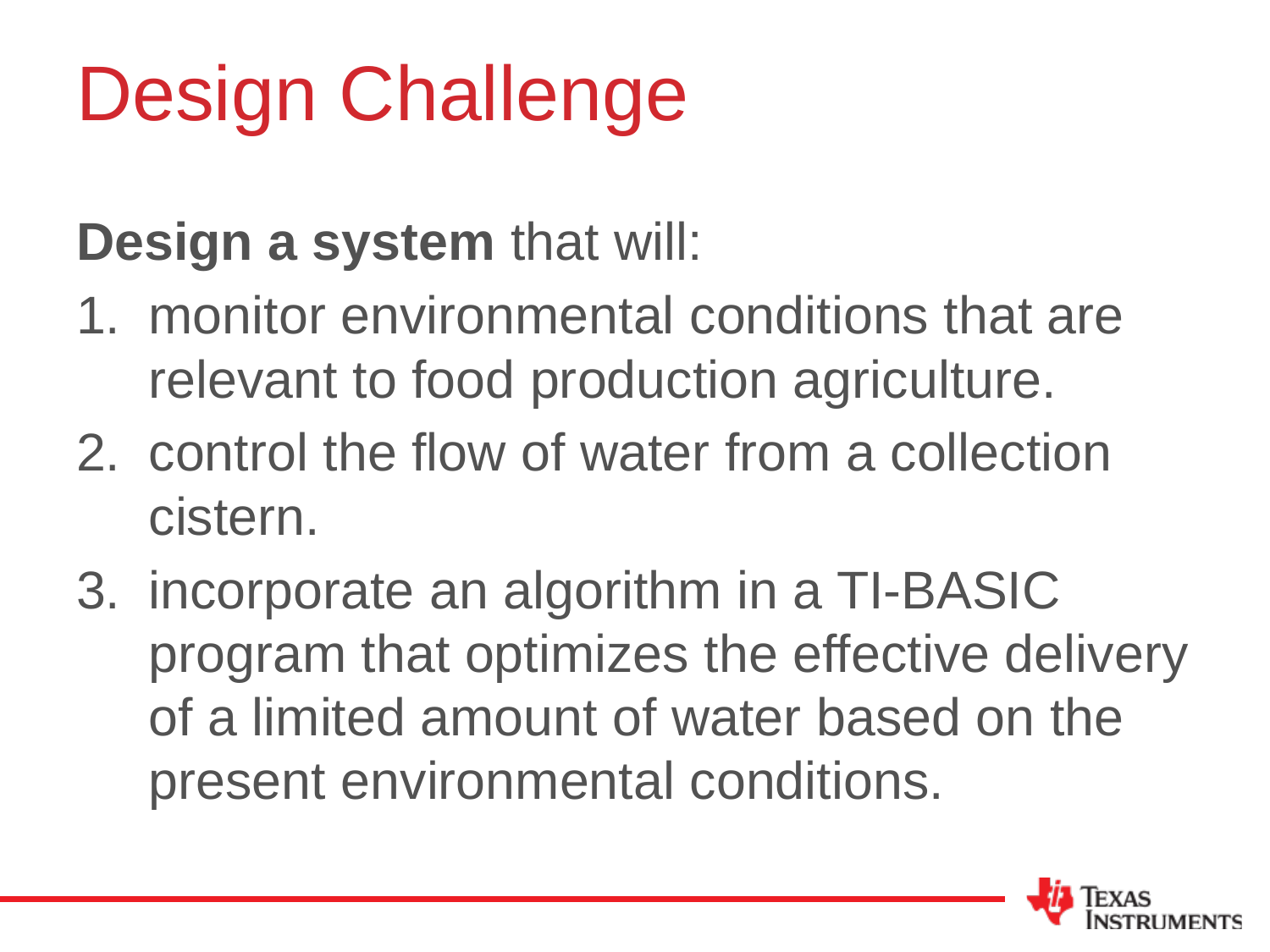

# Design Challenge
Design a system that will:
monitor environmental conditions that are relevant to food production agriculture.
control the flow of water from a collection cistern.
incorporate an algorithm in a TI-BASIC program that optimizes the effective delivery of a limited amount of water based on the present environmental conditions.